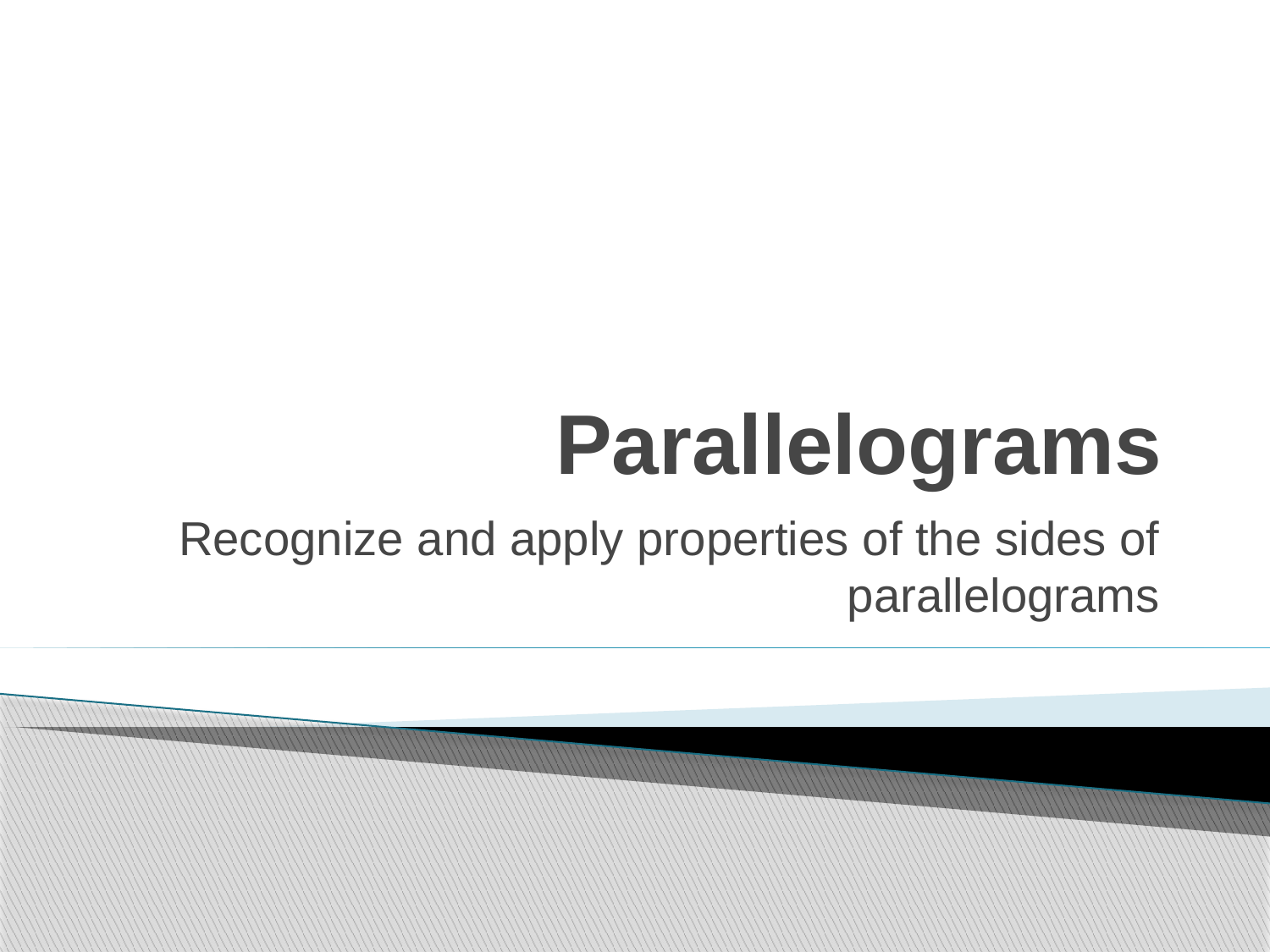

# Parallelograms
Recognize and apply properties of the sides of parallelograms